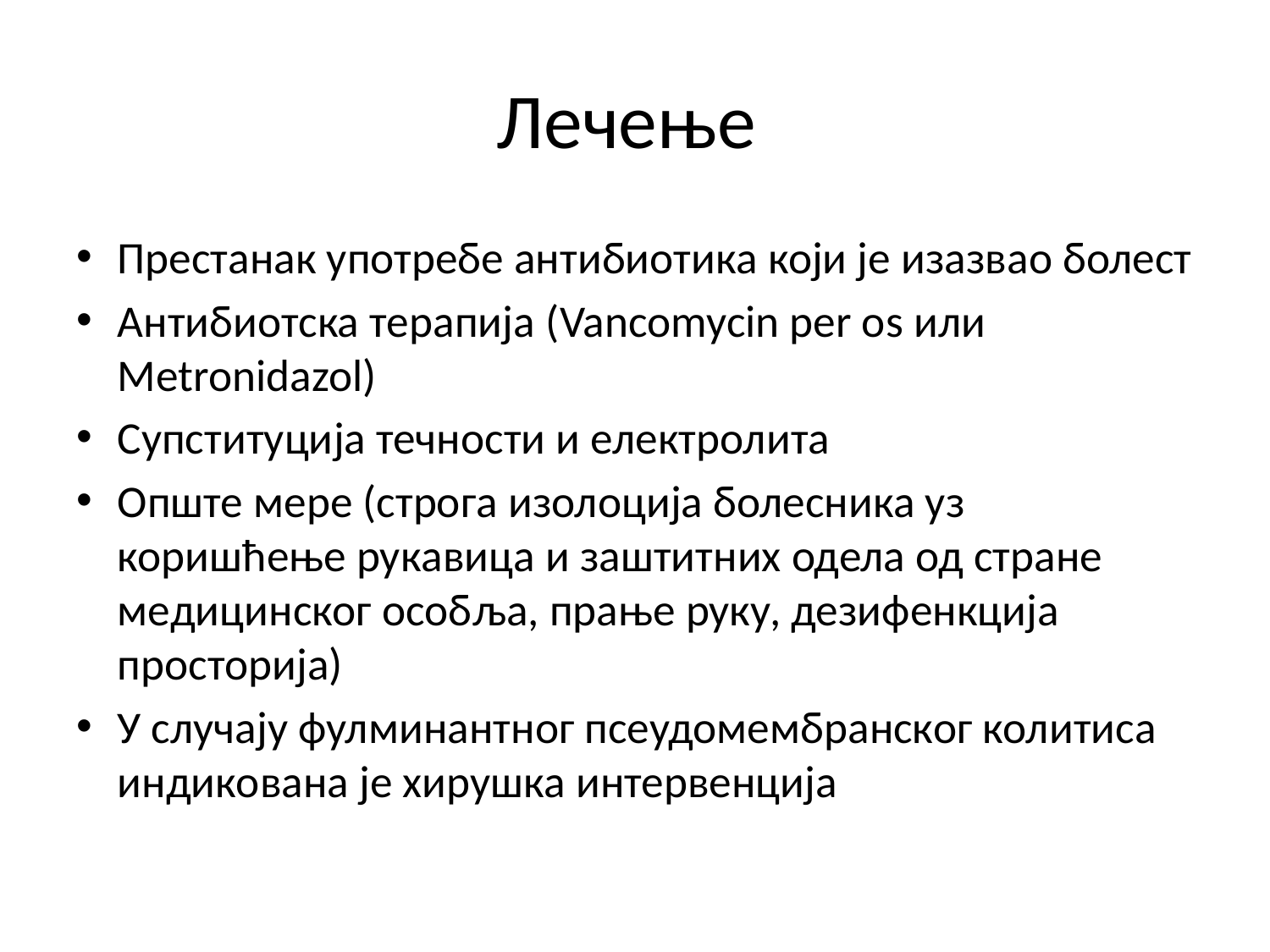

# Лечење
Престанак употребе антибиотика који је изазвао болест
Антибиотска терапија (Vancomycin per os или Metronidazol)
Супституција течности и електролита
Oпште мере (строга изолоција болесника уз коришћење рукавица и заштитних одела од стране медицинског особља, прање руку, дезифенкција просторија)
У случају фулминантног псеудомембранског колитиса индикована је хирушка интервенција